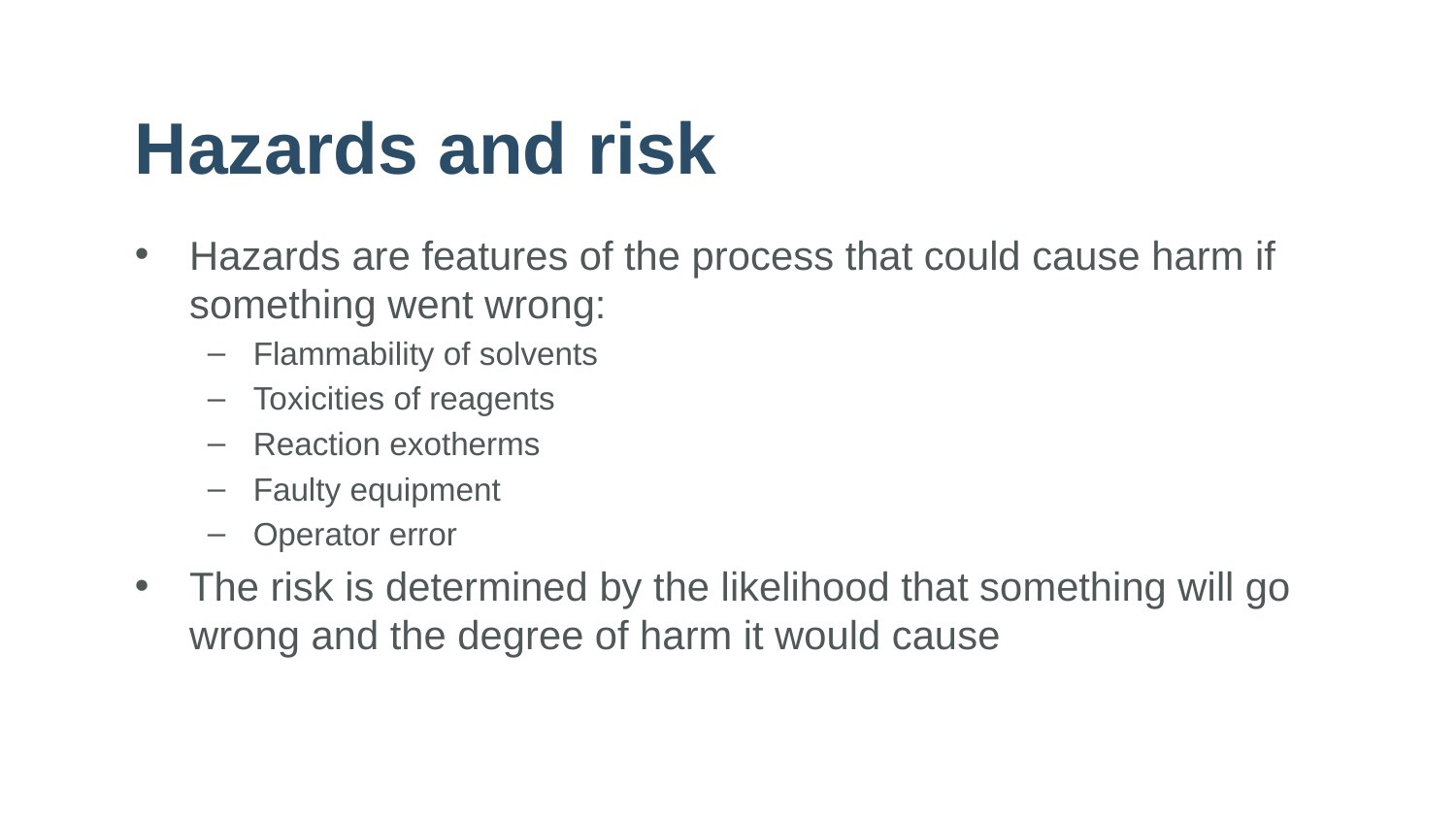

# Hazards and risk
Hazards are features of the process that could cause harm if something went wrong:
Flammability of solvents
Toxicities of reagents
Reaction exotherms
Faulty equipment
Operator error
The risk is determined by the likelihood that something will go wrong and the degree of harm it would cause